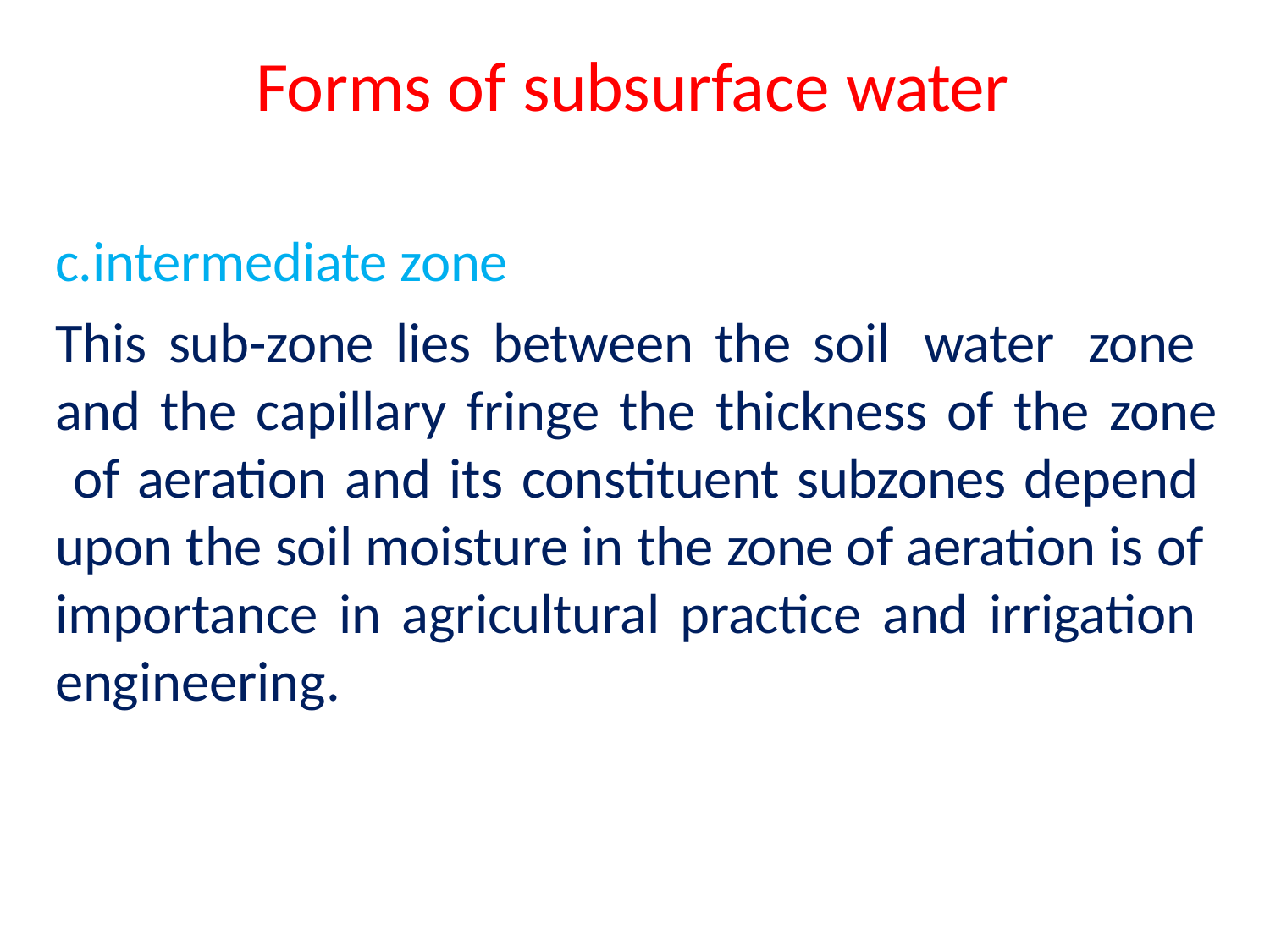

# Forms of subsurface water
c.intermediate zone
This sub-zone lies between the soil water zone  and the capillary fringe the thickness of the zone  of aeration and its constituent subzones depend  upon the soil moisture in the zone of aeration is of  importance in agricultural practice and irrigation  engineering.